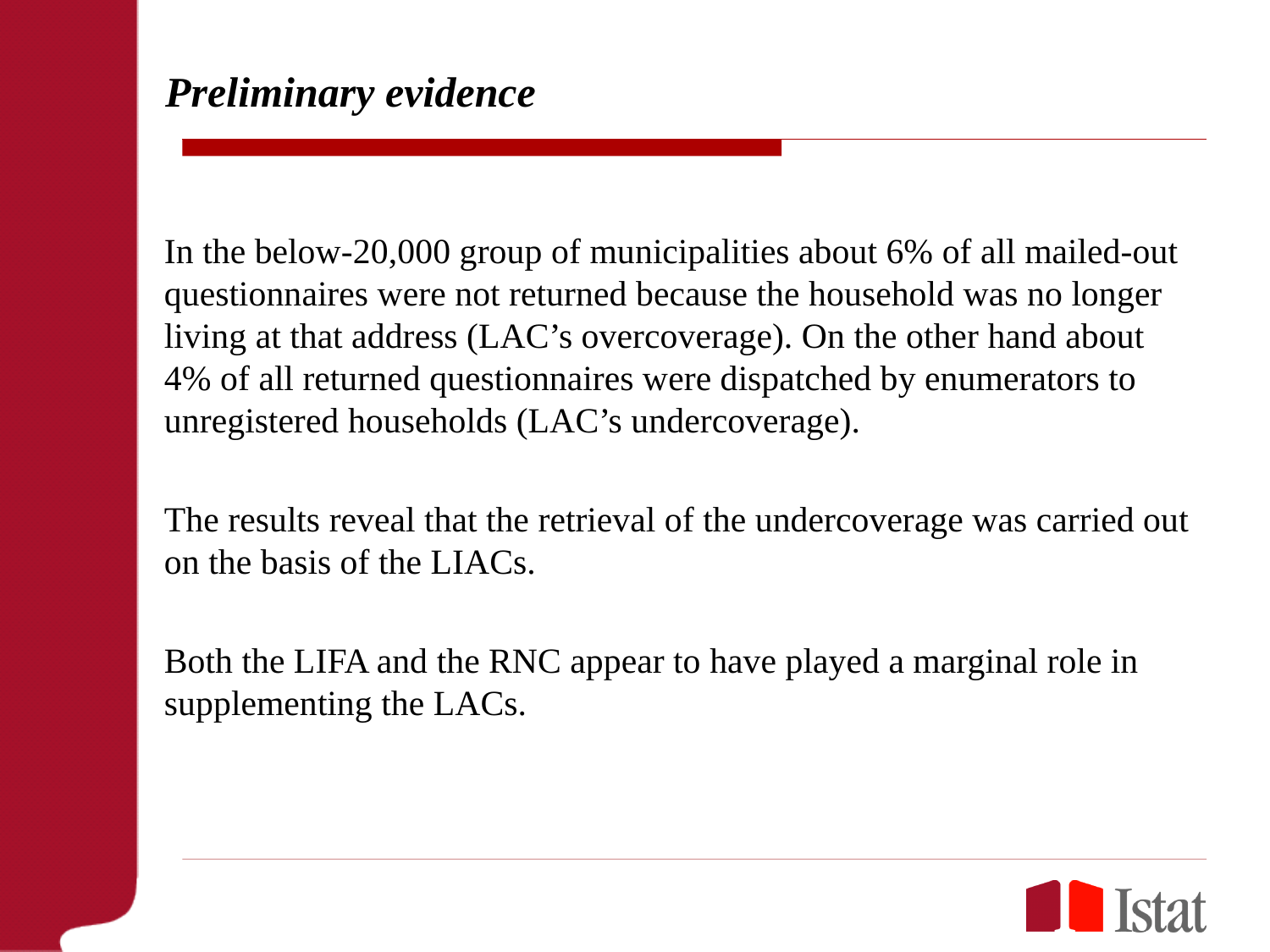

# Preliminary evidence
In the below-20,000 group of municipalities about 6% of all mailed-out questionnaires were not returned because the household was no longer living at that address (LAC’s overcoverage). On the other hand about 4% of all returned questionnaires were dispatched by enumerators to unregistered households (LAC’s undercoverage).

The results reveal that the retrieval of the undercoverage was carried out on the basis of the LIACs.

Both the LIFA and the RNC appear to have played a marginal role in supplementing the LACs.